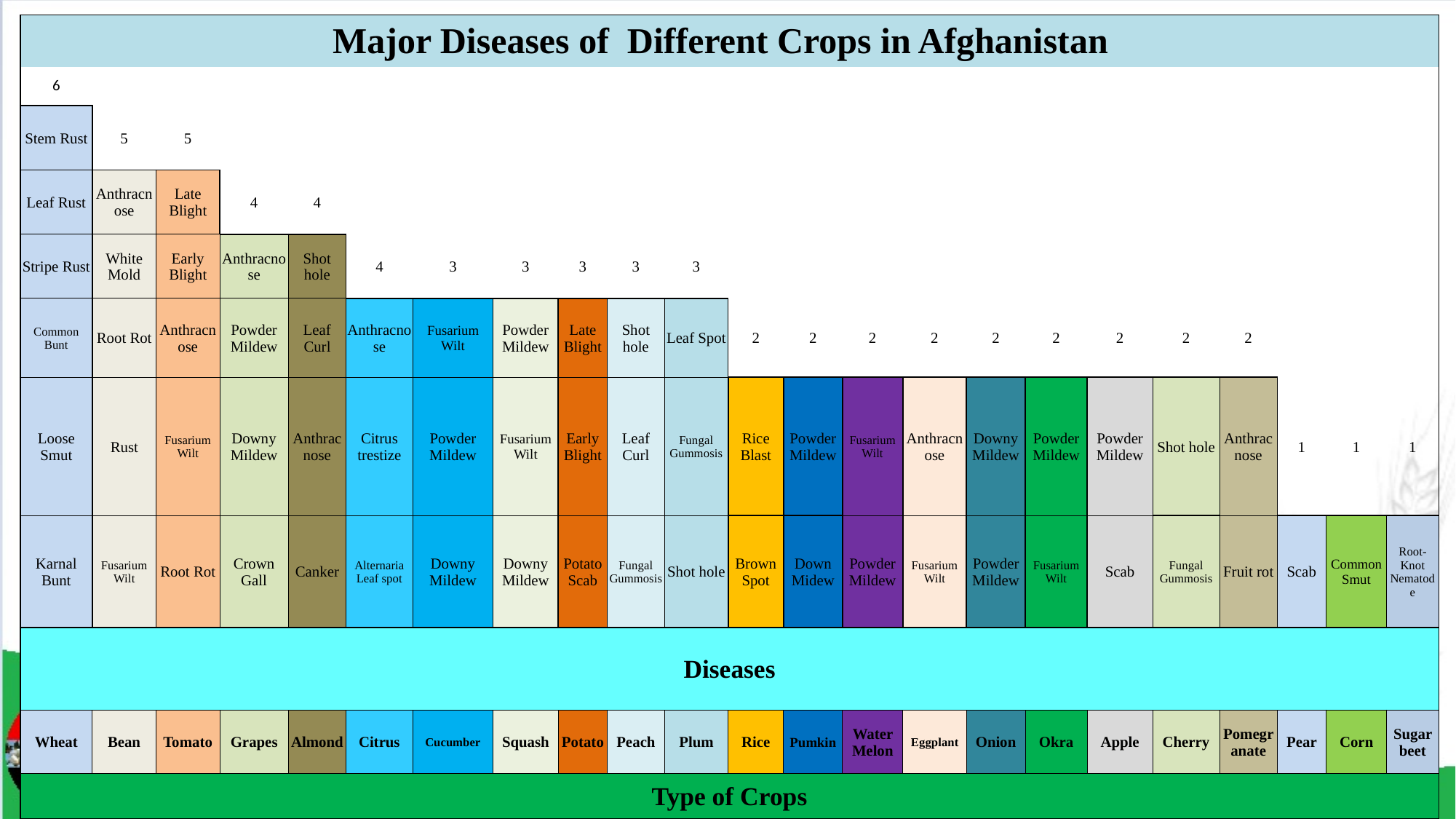

| Major Diseases of Different Crops in Afghanistan |  |  |  |  |  |  |  |  |  |  |  |  |  |  |  |  |  |  |  |  |  |  |
| --- | --- | --- | --- | --- | --- | --- | --- | --- | --- | --- | --- | --- | --- | --- | --- | --- | --- | --- | --- | --- | --- | --- |
| 6 |  |  |  |  |  |  |  |  |  |  |  |  |  |  |  |  |  |  |  |  |  |  |
| Stem Rust | 5 | 5 |  |  |  |  |  |  |  |  |  |  |  |  |  |  |  |  |  |  |  |  |
| Leaf Rust | Anthracnose | Late Blight | 4 | 4 |  |  |  |  |  |  |  |  |  |  |  |  |  |  |  |  |  |  |
| Stripe Rust | White Mold | Early Blight | Anthracnose | Shot hole | 4 | 3 | 3 | 3 | 3 | 3 |  |  |  |  |  |  |  |  |  |  |  |  |
| Common Bunt | Root Rot | Anthracnose | Powder Mildew | Leaf Curl | Anthracnose | Fusarium Wilt | Powder Mildew | Late Blight | Shot hole | Leaf Spot | 2 | 2 | 2 | 2 | 2 | 2 | 2 | 2 | 2 |  |  |  |
| Loose Smut | Rust | Fusarium Wilt | Downy Mildew | Anthracnose | Citrus trestize | Powder Mildew | Fusarium Wilt | Early Blight | Leaf Curl | Fungal Gummosis | Rice Blast | Powder Mildew | Fusarium Wilt | Anthracnose | Downy Mildew | Powder Mildew | Powder Mildew | Shot hole | Anthracnose | 1 | 1 | 1 |
| Karnal Bunt | Fusarium Wilt | Root Rot | Crown Gall | Canker | Alternaria Leaf spot | Downy Mildew | Downy Mildew | Potato Scab | Fungal Gummosis | Shot hole | Brown Spot | Down Midew | Powder Mildew | Fusarium Wilt | Powder Mildew | Fusarium Wilt | Scab | Fungal Gummosis | Fruit rot | Scab | Common Smut | Root-Knot Nematode |
| Diseases |  |  |  |  |  |  |  |  |  |  |  |  |  |  |  |  |  |  |  |  |  |  |
| Wheat | Bean | Tomato | Grapes | Almond | Citrus | Cucumber | Squash | Potato | Peach | Plum | Rice | Pumkin | Water Melon | Eggplant | Onion | Okra | Apple | Cherry | Pomegranate | Pear | Corn | Sugar beet |
| Type of Crops |  |  |  |  |  |  |  |  |  |  |  |  |  |  |  |  |  |  |  |  |  |  |